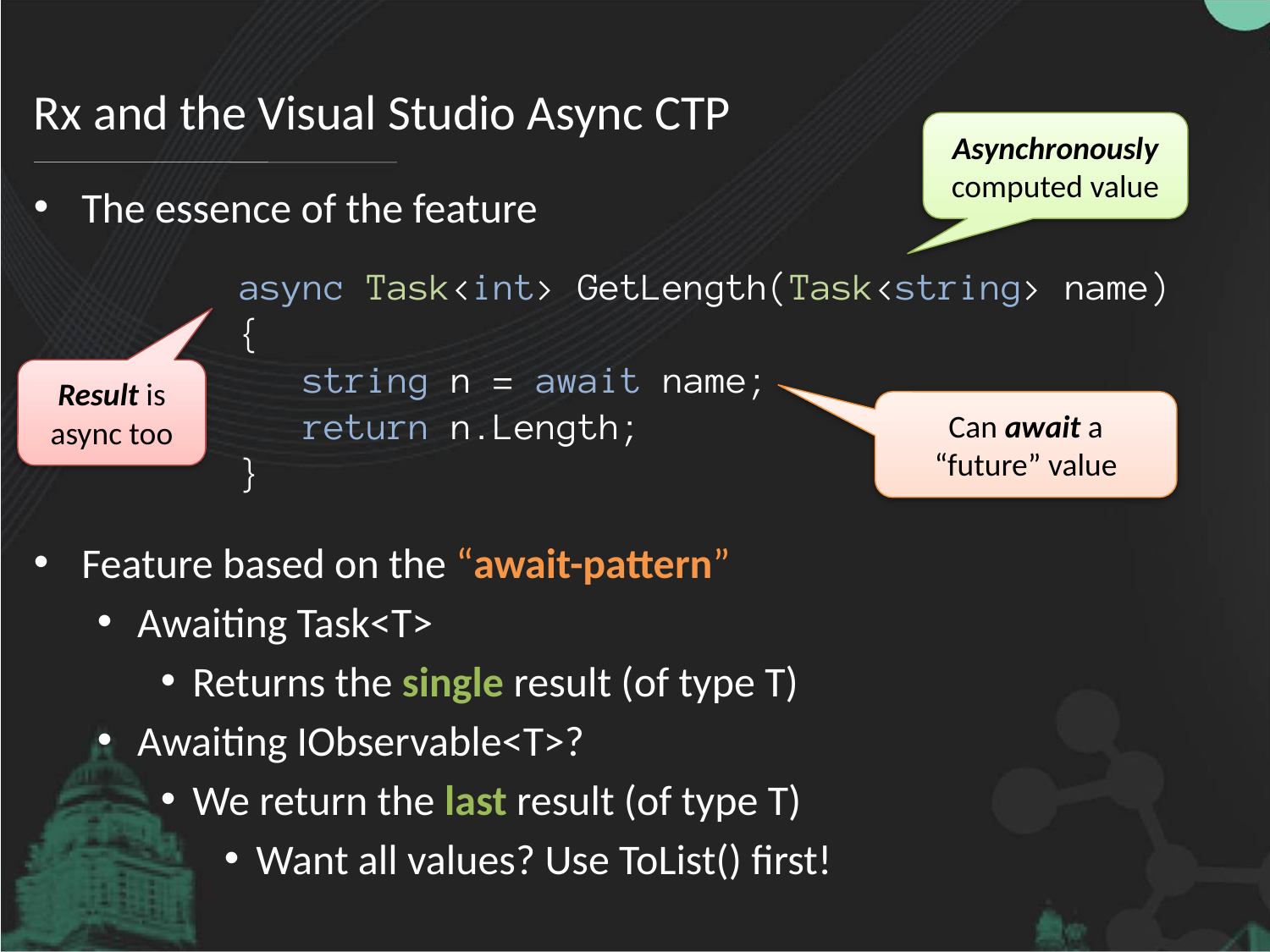

# Rx and the Visual Studio Async CTP
Asynchronously computed value
The essence of the feature

Feature based on the “await-pattern”
Awaiting Task<T>
Returns the single result (of type T)
Awaiting IObservable<T>?
We return the last result (of type T)
Want all values? Use ToList() first!
async Task<int> GetLength(Task<string> name)
{
   string n = await name;
   return n.Length;
}
Result is async too
Can await a “future” value